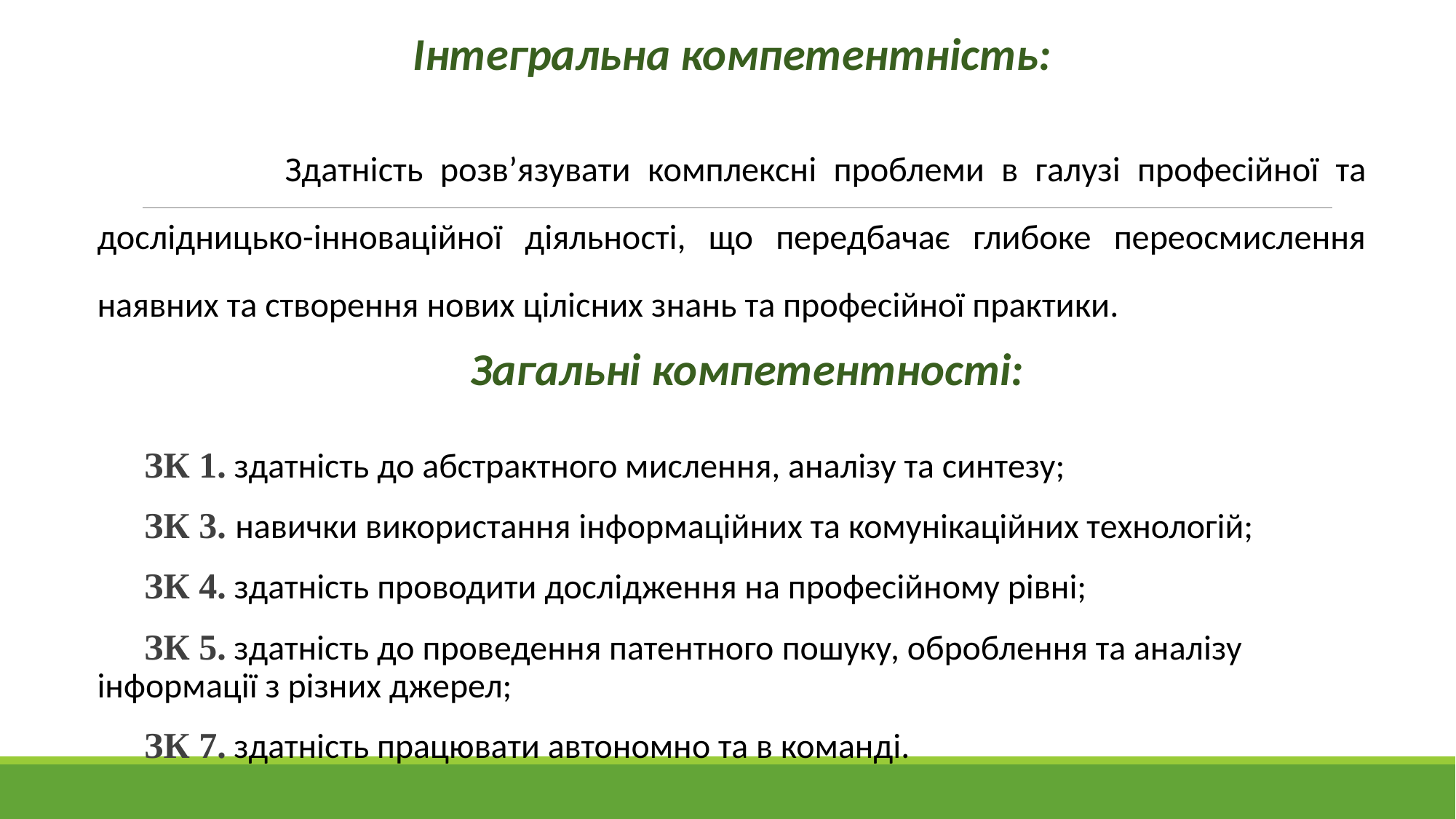

Інтегральна компетентність:
           Здатність розв’язувати комплексні проблеми в галузі професійної та дослідницько-інноваційної діяльності, що передбачає глибоке переосмислення наявних та створення нових цілісних знань та професійної практики.

Загальні компетентності:
      ЗК 1. здатність до абстрактного мислення, аналізу та синтезу;
      ЗК 3. навички використання інформаційних та комунікаційних технологій;
      ЗК 4. здатність проводити дослідження на професійному рівні;
      ЗК 5. здатність до проведення патентного пошуку, оброблення та аналізу інформації з різних джерел;
      ЗК 7. здатність працювати автономно та в команді.